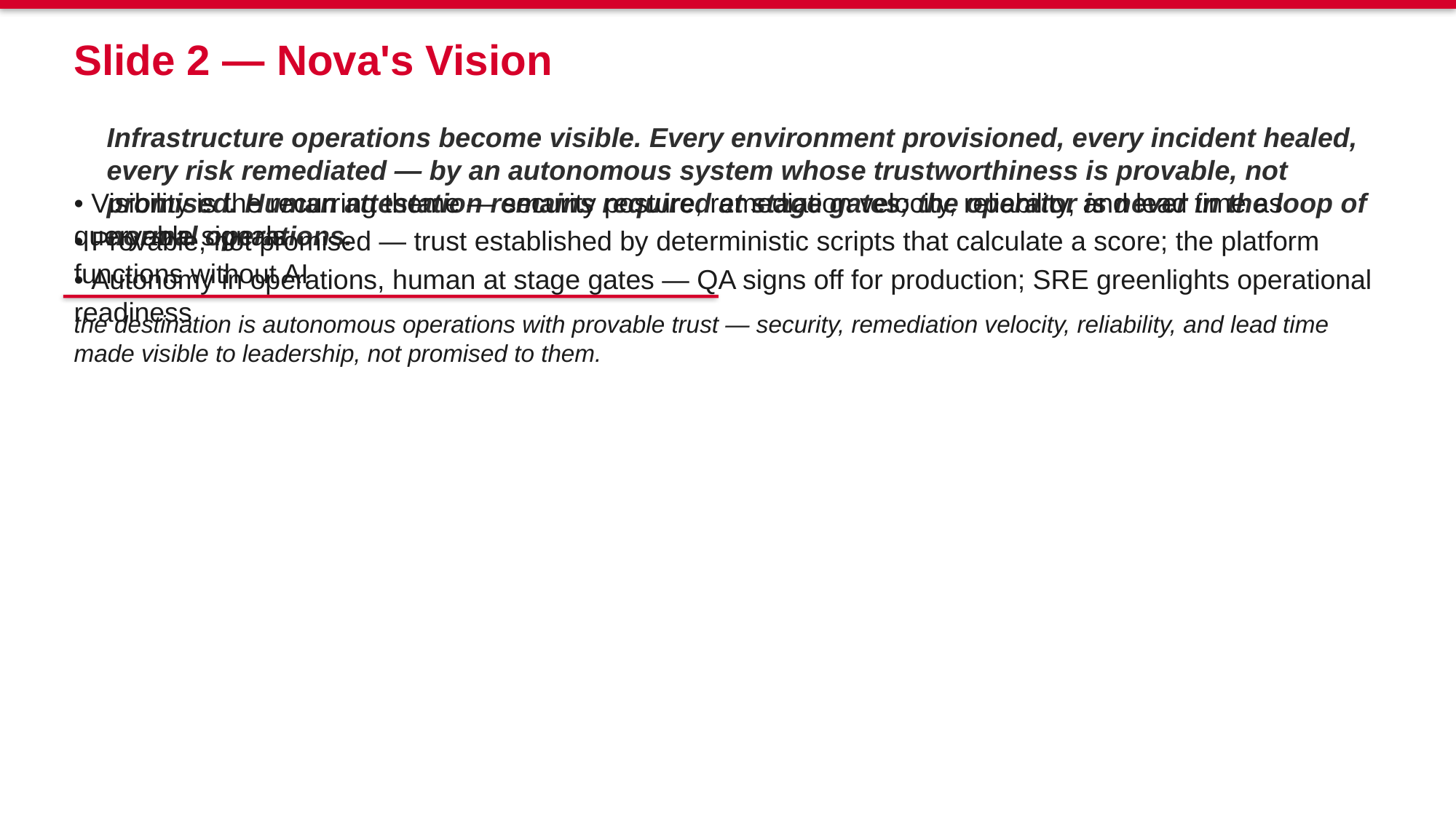

Slide 2 — Nova's Vision
Infrastructure operations become visible. Every environment provisioned, every incident healed, every risk remediated — by an autonomous system whose trustworthiness is provable, not promised. Human attestation remains required at stage gates; the operator is never in the loop of normal operations.
• Visibility is the recurring theme — security posture, remediation velocity, reliability, and lead time as queryable signals
• Provable, not promised — trust established by deterministic scripts that calculate a score; the platform functions without AI
• Autonomy in operations, human at stage gates — QA signs off for production; SRE greenlights operational readiness

the destination is autonomous operations with provable trust — security, remediation velocity, reliability, and lead time made visible to leadership, not promised to them.